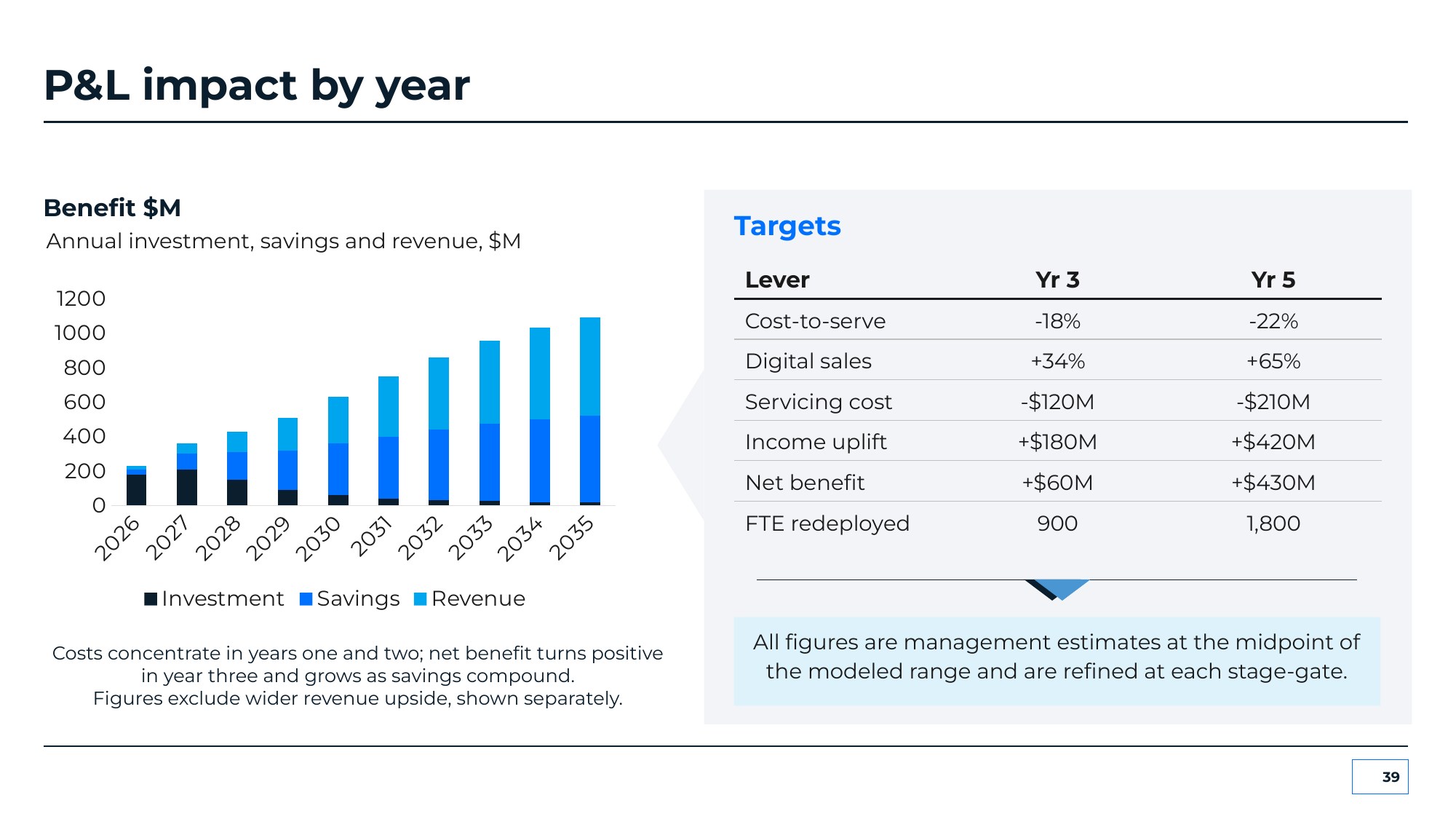

# P&L impact by year
Benefit $M

Targets
Annual investment, savings and revenue, $M
| Lever | Yr 3 | Yr 5 |
| --- | --- | --- |
| Cost-to-serve | -18% | -22% |
| Digital sales | +34% | +65% |
| Servicing cost | -$120M | -$210M |
| Income uplift | +$180M | +$420M |
| Net benefit | +$60M | +$430M |
| FTE redeployed | 900 | 1,800 |

### Chart

| Category | Investment | Savings | Revenue |
|---|---|---|---|
| 2026 | 180.0 | 30.0 | 20.0 |
| 2027 | 210.0 | 90.0 | 60.0 |
| 2028 | 150.0 | 160.0 | 120.0 |
| 2029 | 90.0 | 230.0 | 190.0 |
| 2030 | 60.0 | 300.0 | 270.0 |
| 2031 | 40.0 | 360.0 | 350.0 |
| 2032 | 30.0 | 410.0 | 420.0 |
| 2033 | 25.0 | 450.0 | 480.0 |
| 2034 | 20.0 | 480.0 | 530.0 |
| 2035 | 20.0 | 500.0 | 570.0 |

All figures are management estimates at the midpoint of the modeled range and are refined at each stage-gate.
Costs concentrate in years one and two; net benefit turns positive in year three and grows as savings compound.
Figures exclude wider revenue upside, shown separately.
39